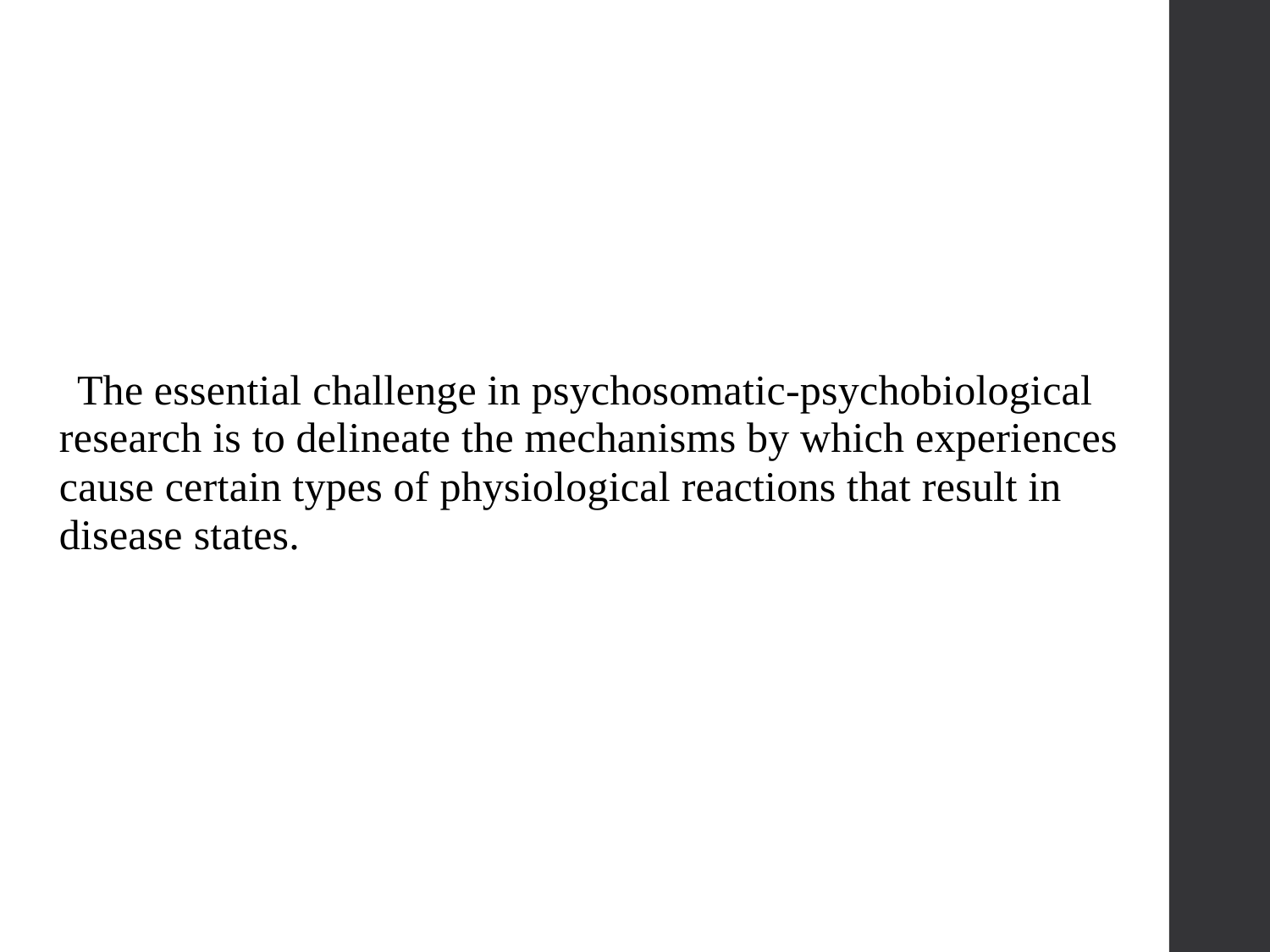

The essential challenge in psychosomatic-psychobiological research is to delineate the mechanisms by which experiences cause certain types of physiological reactions that result in disease states.